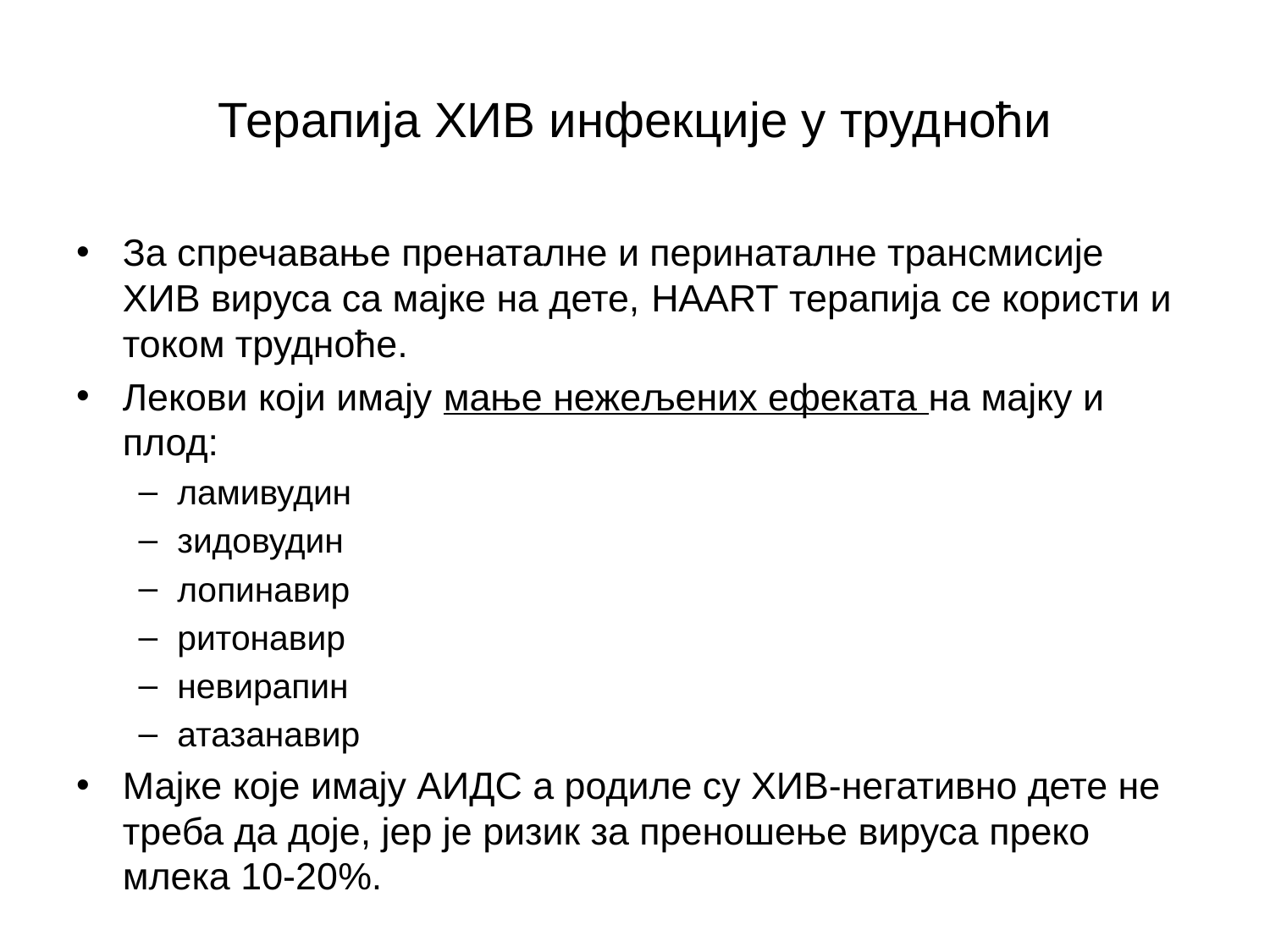

# Терапија ХИВ инфекције у трудноћи
За спречавање пренаталне и перинаталне трансмисије ХИВ вируса са мајке на дете, HAART терапија се користи и током трудноће.
Лекови који имају мање нежељених ефеката на мајку и плод:
ламивудин
зидовудин
лопинавир
ритонавир
невирапин
атазанавир
Мајке које имају АИДС а родиле су ХИВ-негативно дете не треба да доје, јер је ризик за преношење вируса преко млека 10-20%.